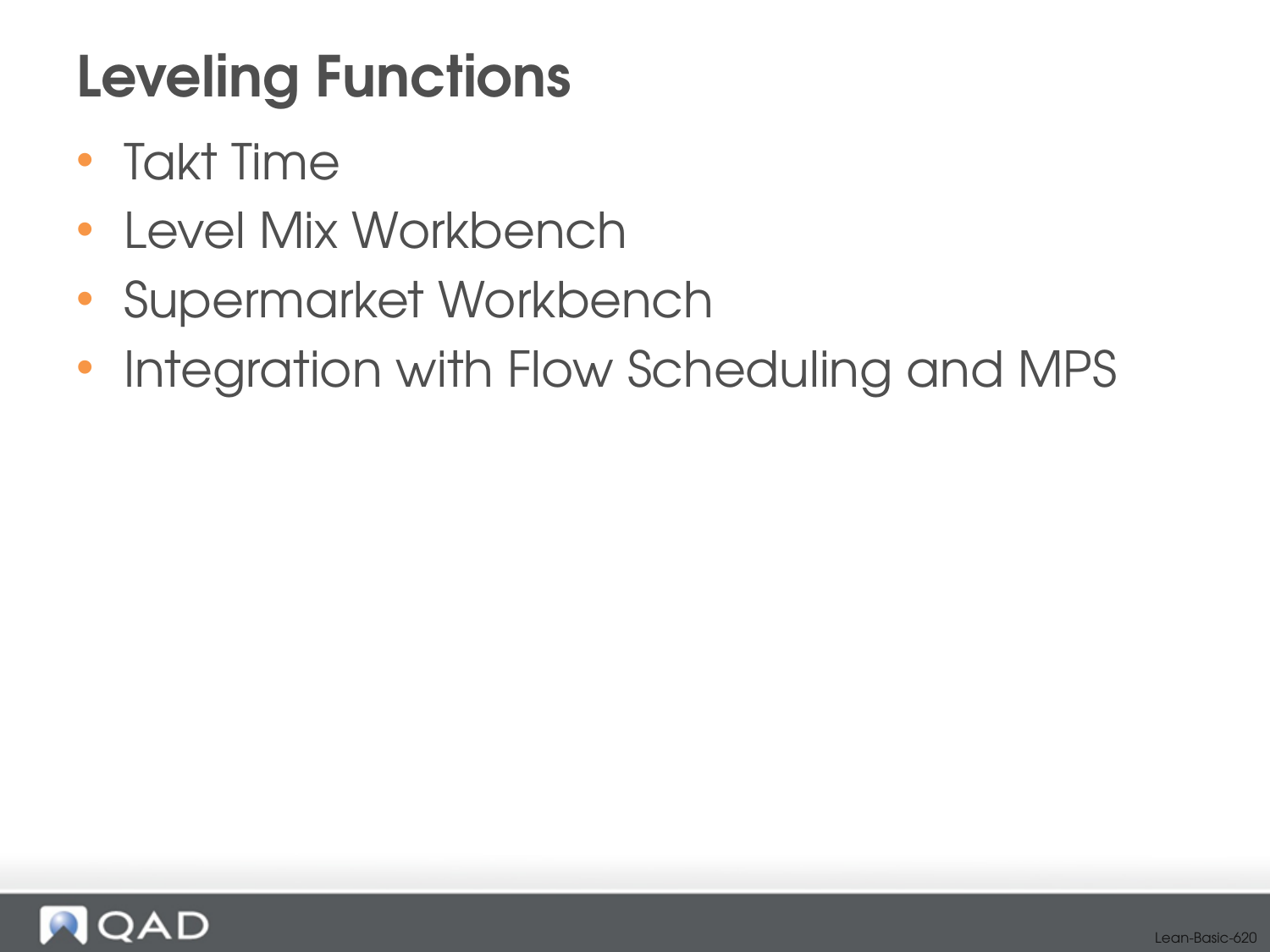

# Leveling Functions
Takt Time
Level Mix Workbench
Supermarket Workbench
Integration with Flow Scheduling and MPS
Lean-Basic-620